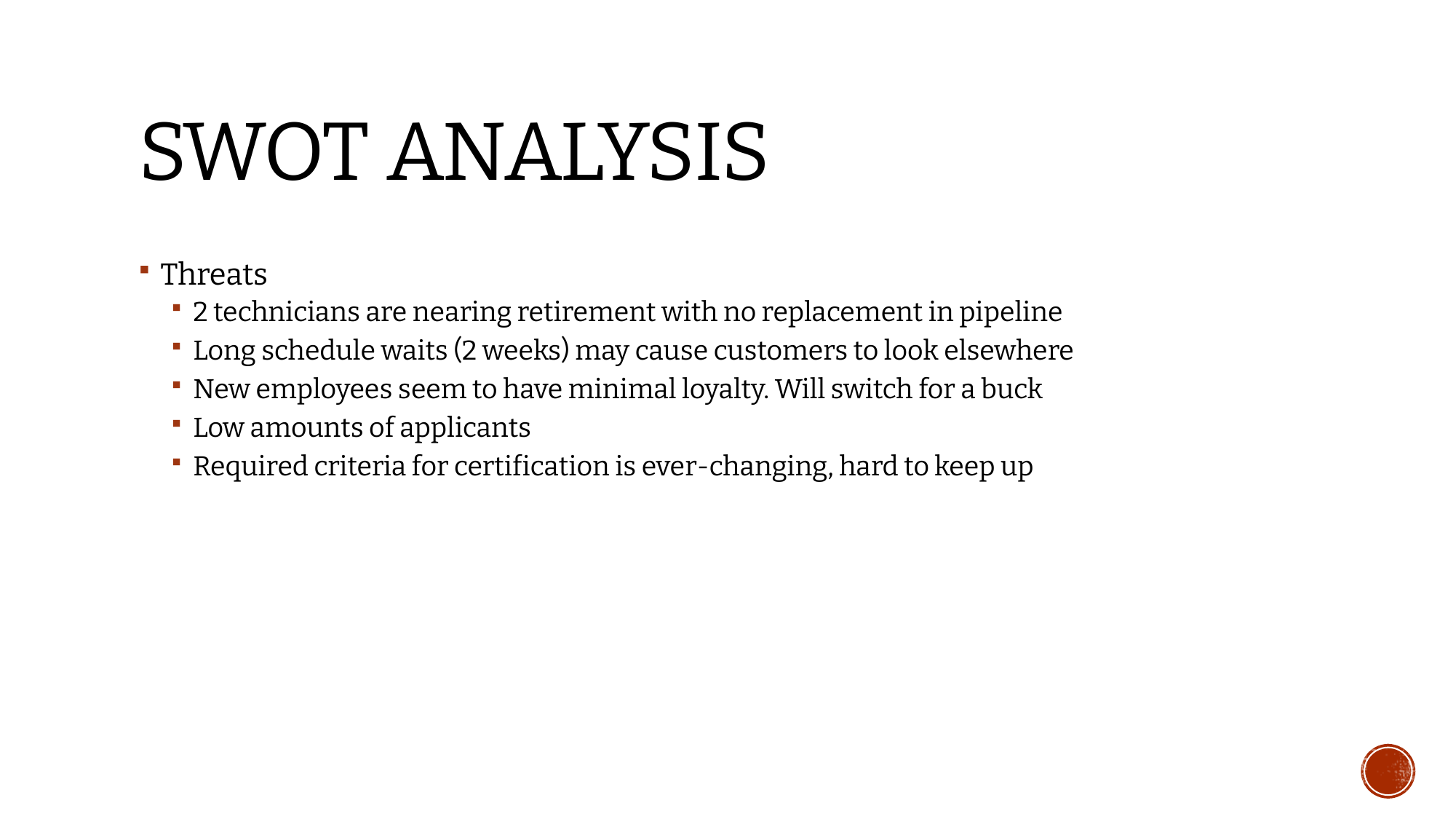

# SWOT Analysis
Threats
2 technicians are nearing retirement with no replacement in pipeline
Long schedule waits (2 weeks) may cause customers to look elsewhere
New employees seem to have minimal loyalty. Will switch for a buck
Low amounts of applicants
Required criteria for certification is ever-changing, hard to keep up